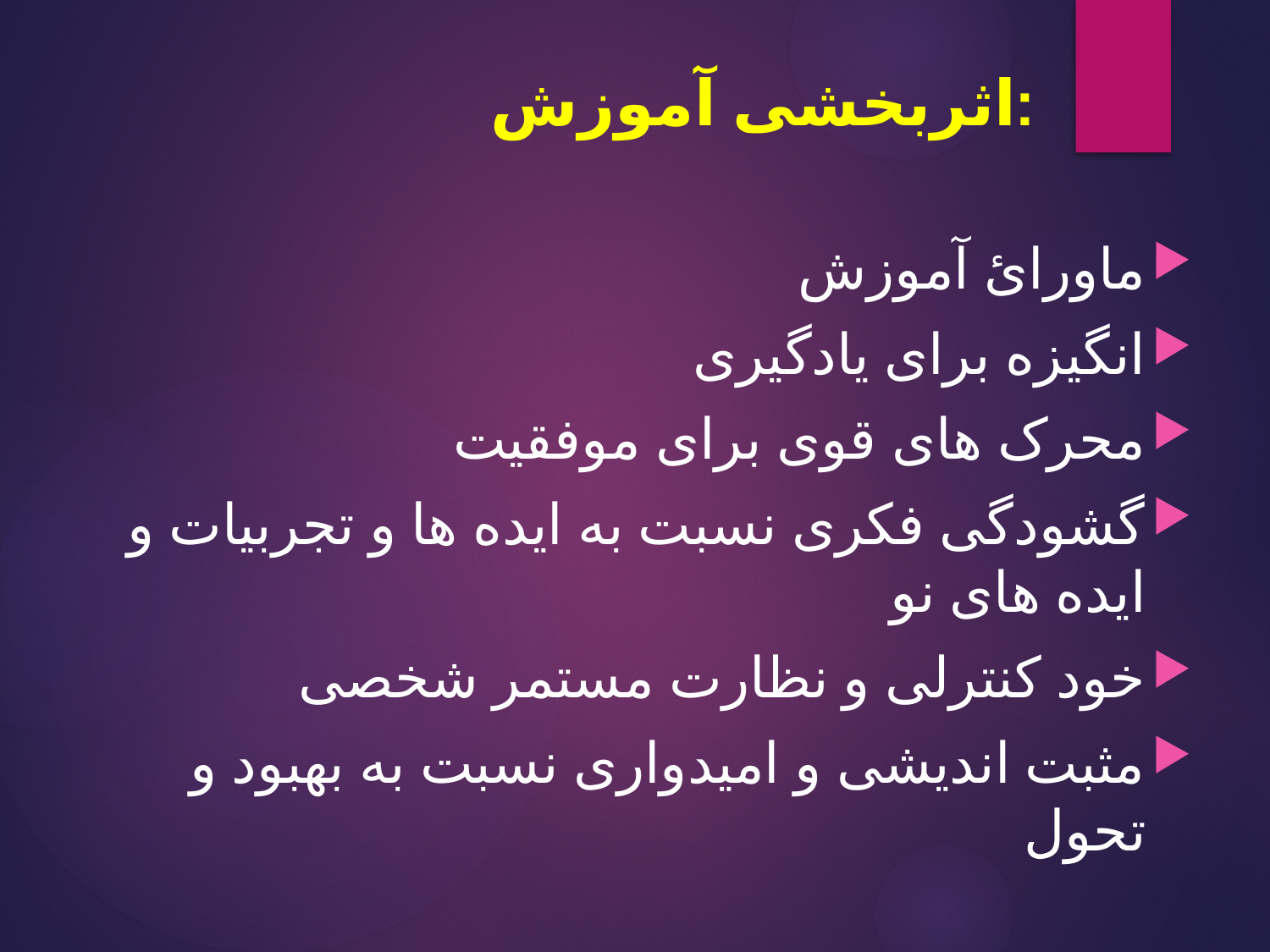

# اثربخشی آموزش:
ماورائ آموزش
انگیزه برای یادگیری
محرک های قوی برای موفقیت
گشودگی فکری نسبت به ایده ها و تجربیات و ایده های نو
خود کنترلی و نظارت مستمر شخصی
مثبت اندیشی و امیدواری نسبت به بهبود و تحول